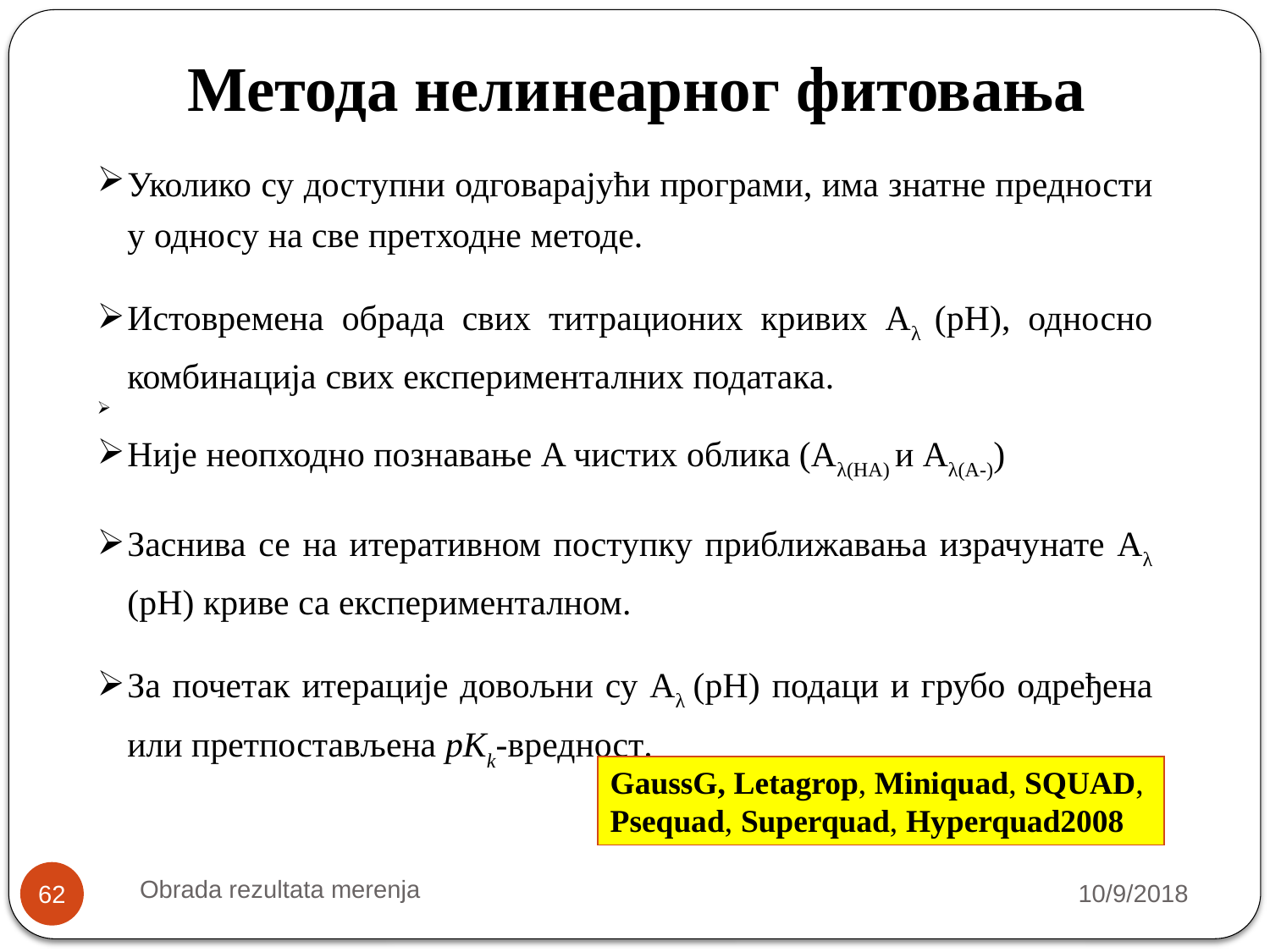

# Метода нелинеарног фитовања
Уколико су доступни одговарајући програми, има знатне предности у односу на све претходне методе.

Истовремена обрада свих титрационих кривих Aλ (pH), односно комбинација свих експерименталних података.

Није неопходно познавање A чистих облика (Aλ(HA) и Aλ(A-))

Заснива се на итеративном поступку приближавања израчунате Aλ (pH) криве са експерименталном.

За почетак итерације довољни су Aλ (pH) подаци и грубо одређена или претпостављена pKk-вредност.
GaussG, Letagrop, Miniquad, SQUAD,
Psequad, Superquad, Hyperquad2008
Obrada rezultata merenja
10/9/2018
62